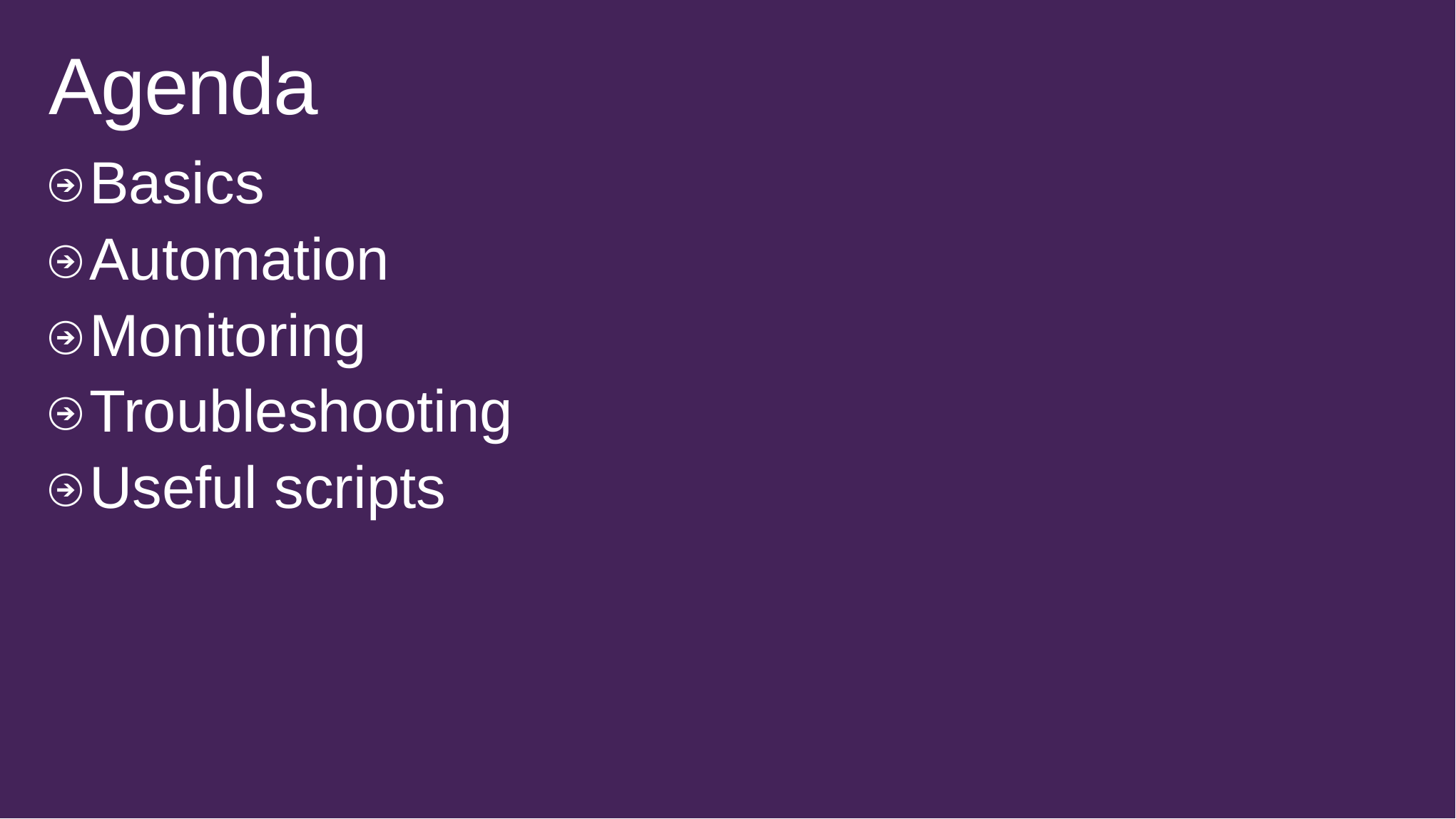

# Agenda
Basics
Automation
Monitoring
Troubleshooting
Useful scripts